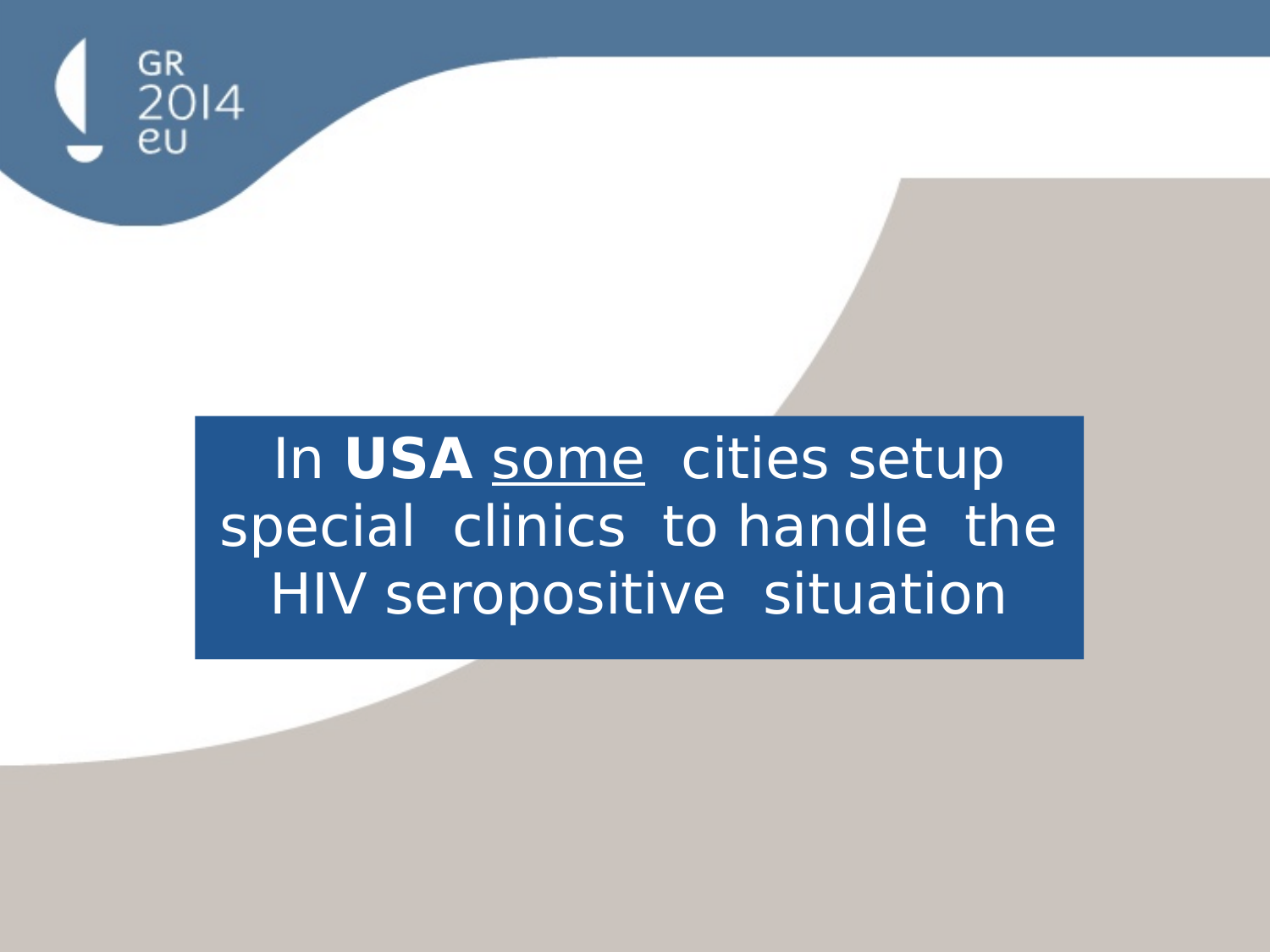

In USA some  cities setup special  clinics  to handle  the HIV seropositive  situation